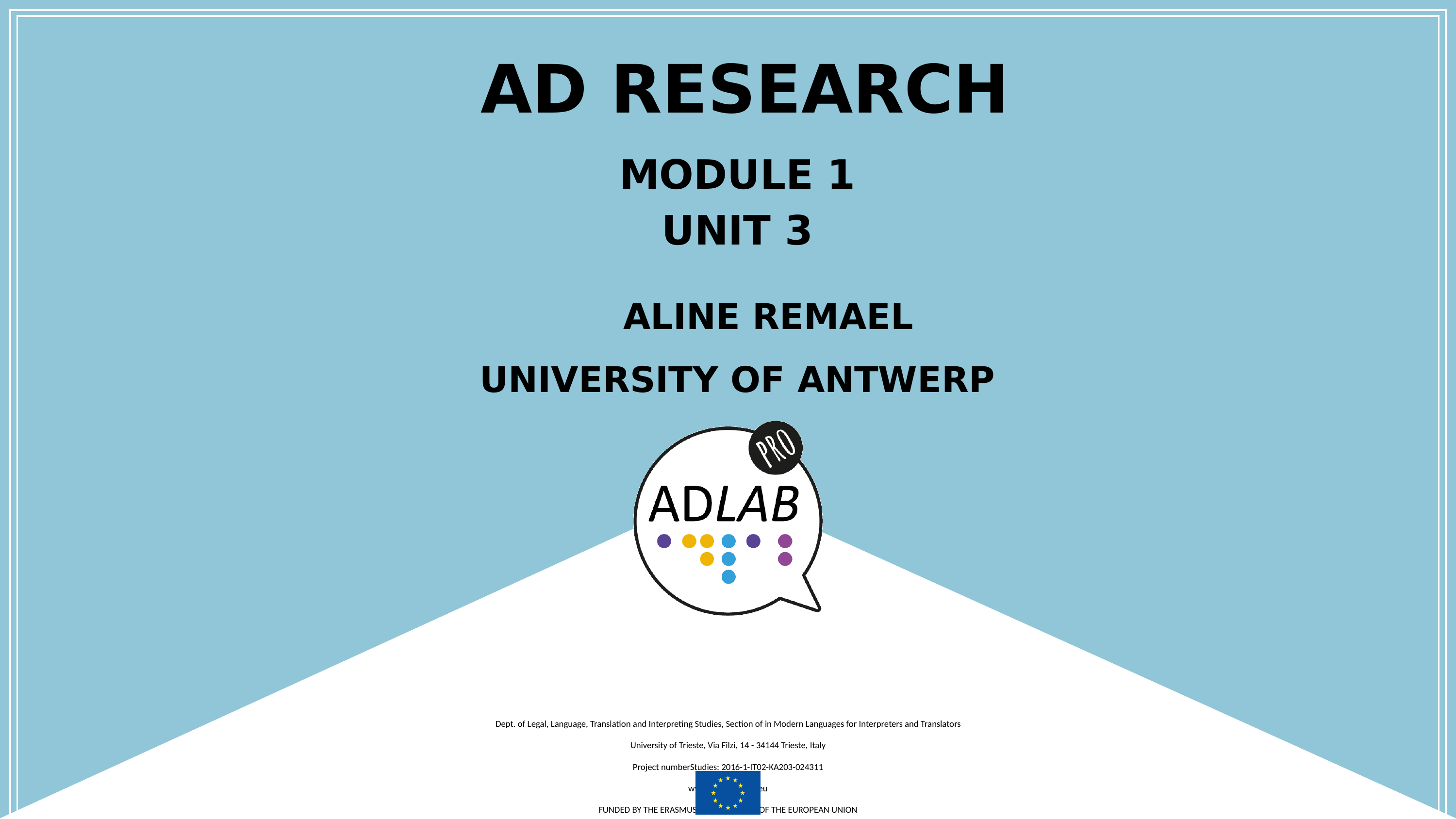

# AD RESEARCH
MODULE 1
UNIT 3
ALINE REMAEL
UNIVERSITY OF ANTWERP